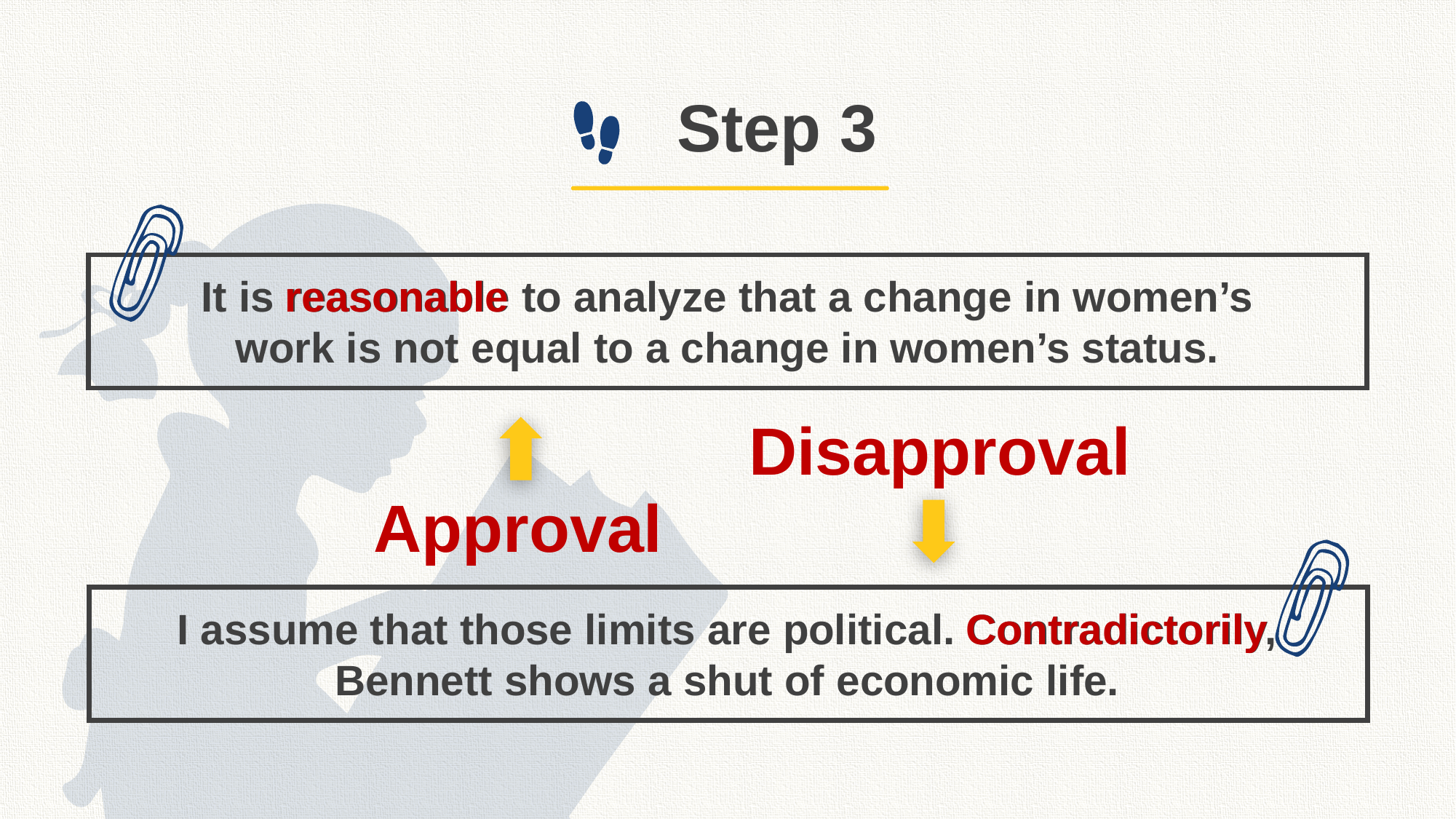

Step 3

It is reasonable to analyze that a change in women’s work is not equal to a change in women’s status.
reasonable
Disapproval

Approval

I assume that those limits are political. Contradictorily, Bennett shows a shut of economic life.
Contradictorily